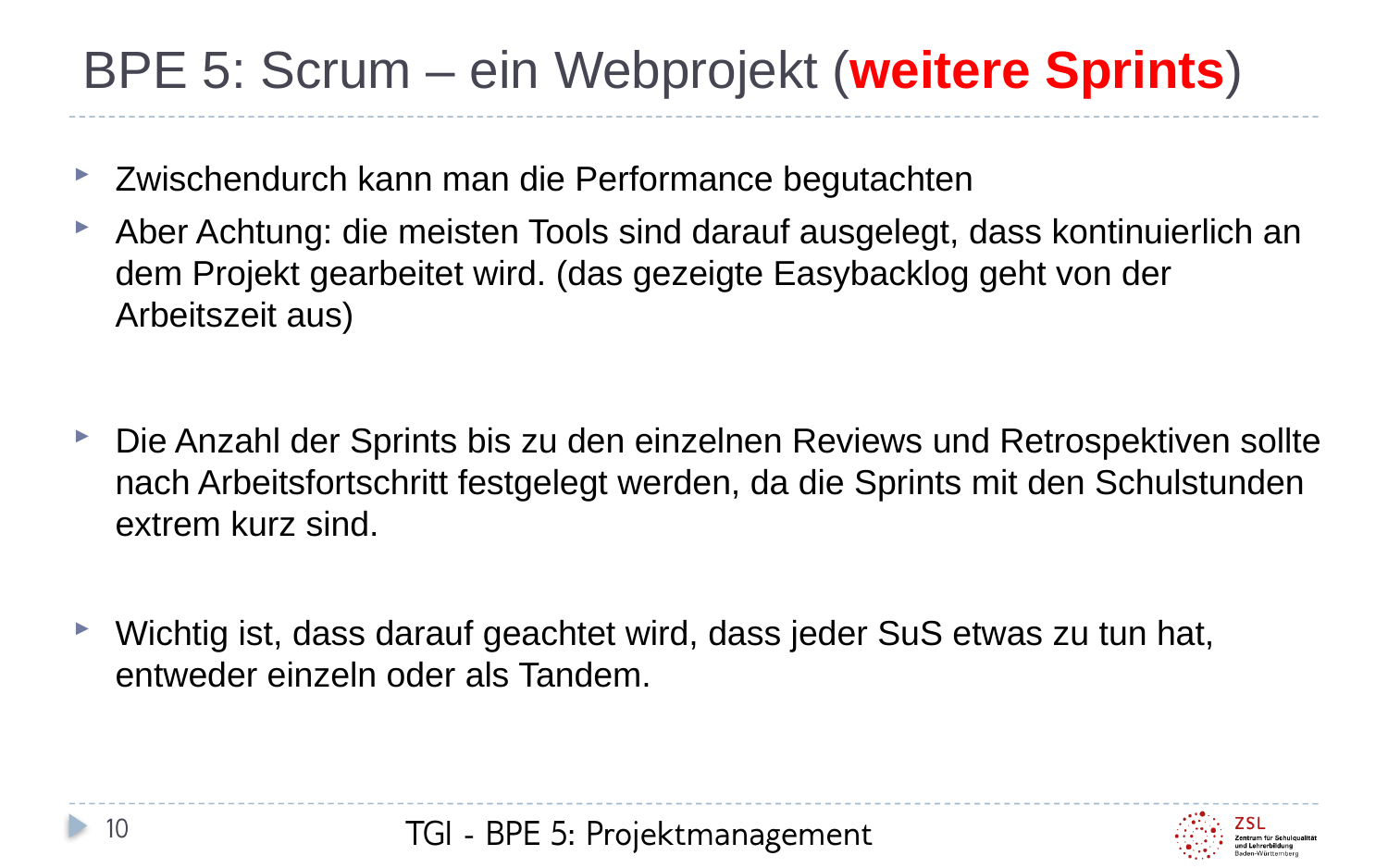

# BPE 5: Scrum – ein Webprojekt (weitere Sprints)
Zwischendurch kann man die Performance begutachten
Aber Achtung: die meisten Tools sind darauf ausgelegt, dass kontinuierlich an dem Projekt gearbeitet wird. (das gezeigte Easybacklog geht von der Arbeitszeit aus)

Die Anzahl der Sprints bis zu den einzelnen Reviews und Retrospektiven sollte nach Arbeitsfortschritt festgelegt werden, da die Sprints mit den Schulstunden extrem kurz sind.

Wichtig ist, dass darauf geachtet wird, dass jeder SuS etwas zu tun hat, entweder einzeln oder als Tandem.

TGI - BPE 5: Projektmanagement
10